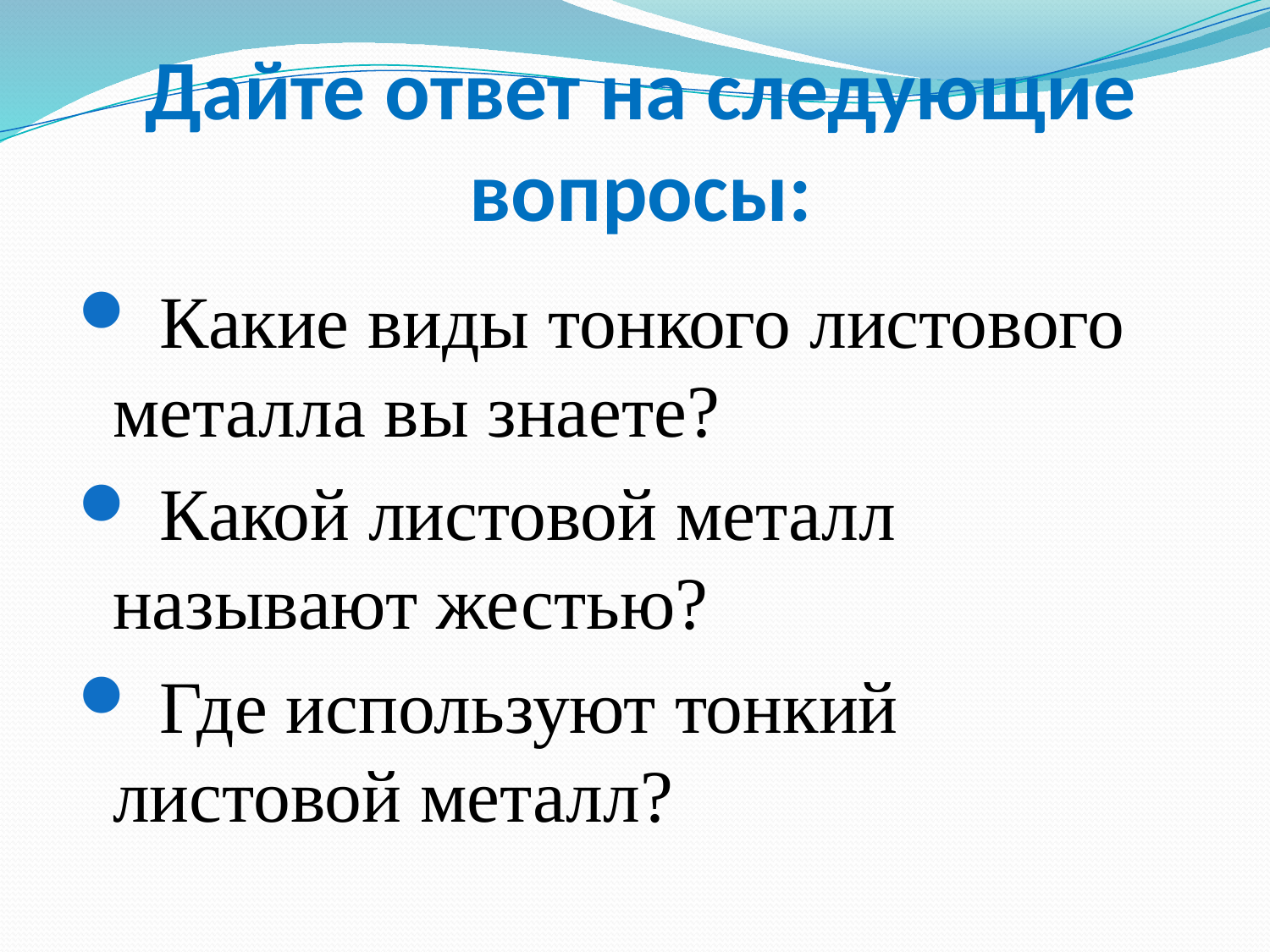

# Дайте ответ на следующие вопросы:
 Какие виды тонкого листового металла вы знаете?
 Какой листовой металл   называют жестью?
 Где используют тонкий листовой металл?